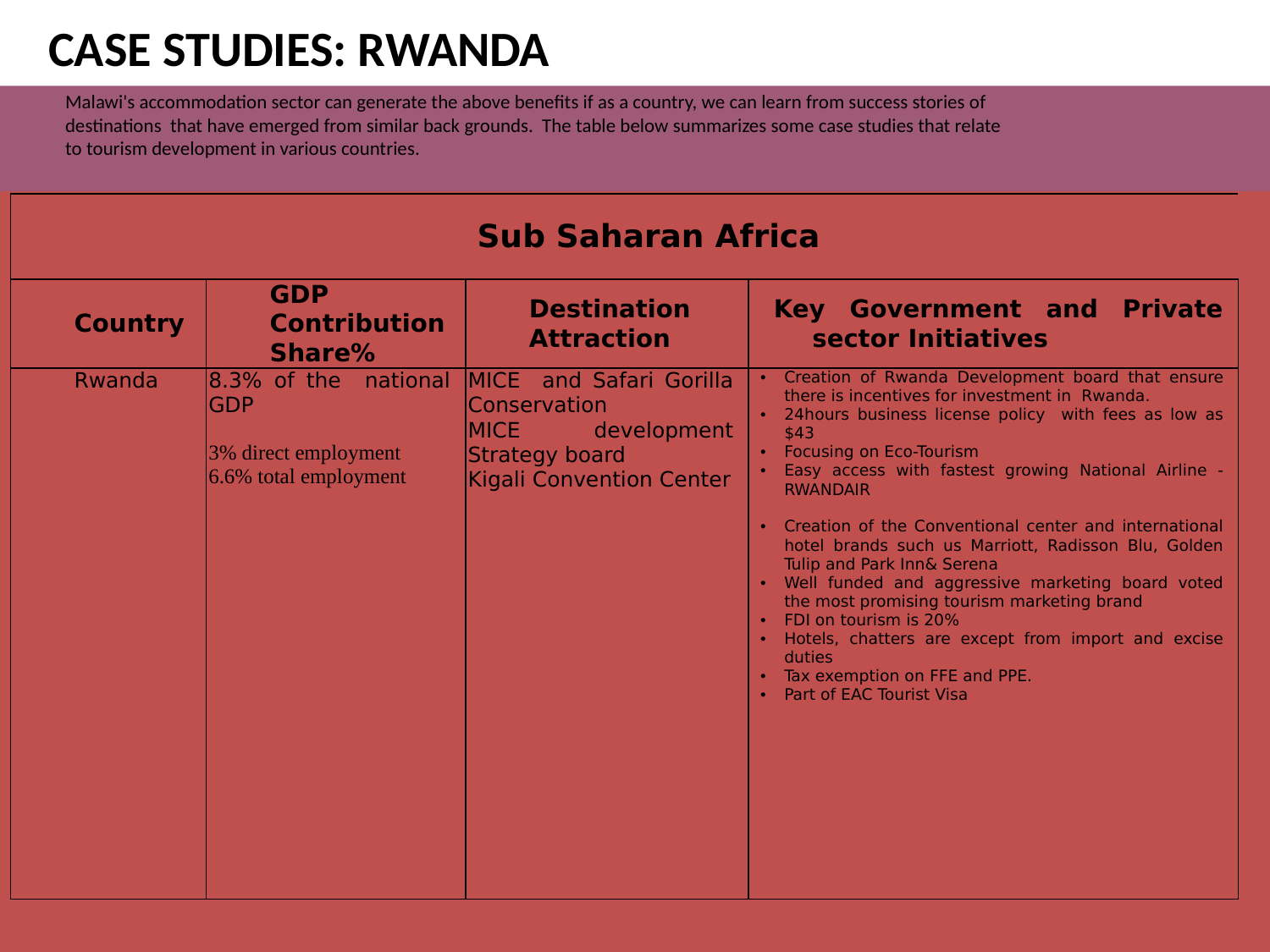

CASE STUDIES: RWANDA
Malawi's accommodation sector can generate the above benefits if as a country, we can learn from success stories of
destinations  that have emerged from similar back grounds.  The table below summarizes some case studies that relate
to tourism development in various countries.

| Sub Saharan Africa |  |  |  |
| --- | --- | --- | --- |
| Country | GDP Contribution Share% | Destination Attraction | Key Government and Private sector Initiatives |
| Rwanda | 8.3% of the national GDP 3% direct employment 6.6% total employment | MICE and Safari Gorilla Conservation MICE development Strategy board Kigali Convention Center | Creation of Rwanda Development board that ensure there is incentives for investment in Rwanda. 24hours business license policy with fees as low as $43 Focusing on Eco-Tourism Easy access with fastest growing National Airline -RWANDAIR Creation of the Conventional center and international hotel brands such us Marriott, Radisson Blu, Golden Tulip and Park Inn& Serena Well funded and aggressive marketing board voted the most promising tourism marketing brand FDI on tourism is 20% Hotels, chatters are except from import and excise duties Tax exemption on FFE and PPE. Part of EAC Tourist Visa |